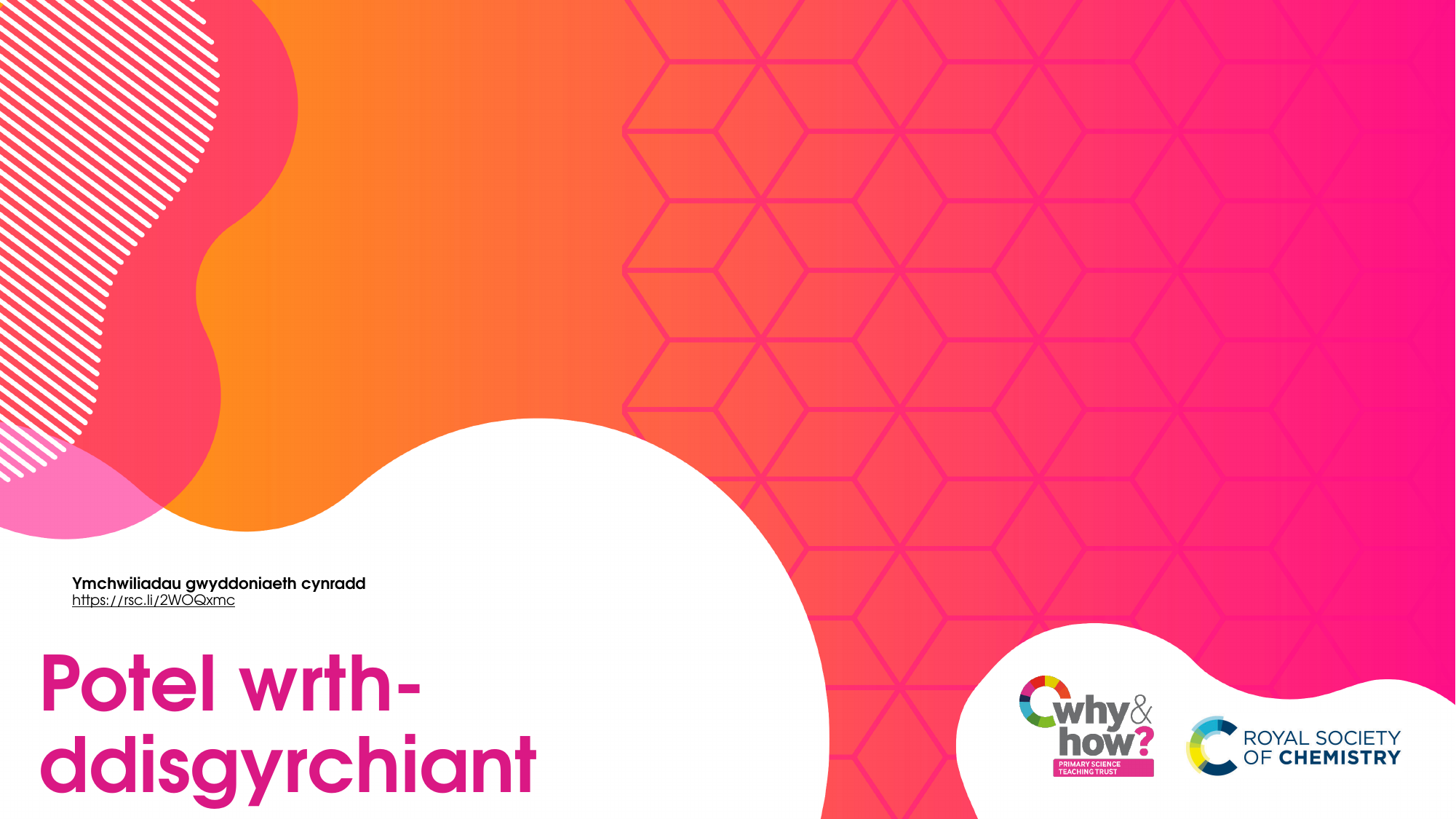

# Ymchwiliadau gwyddoniaeth cynradd https://rsc.li/2WOQxmc
Potel wrth-ddisgyrchiant